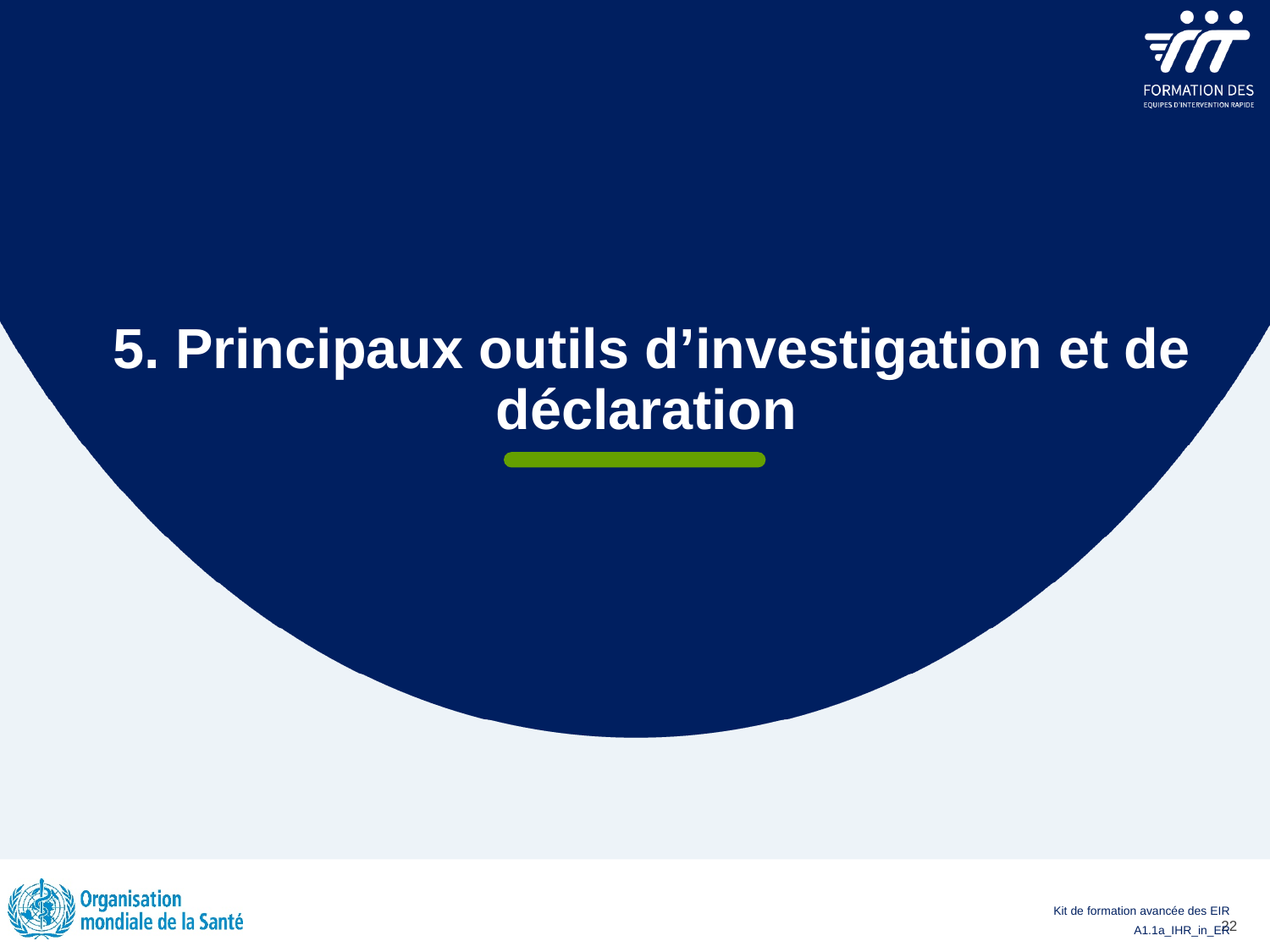

5. Principaux outils d’investigation et de déclaration